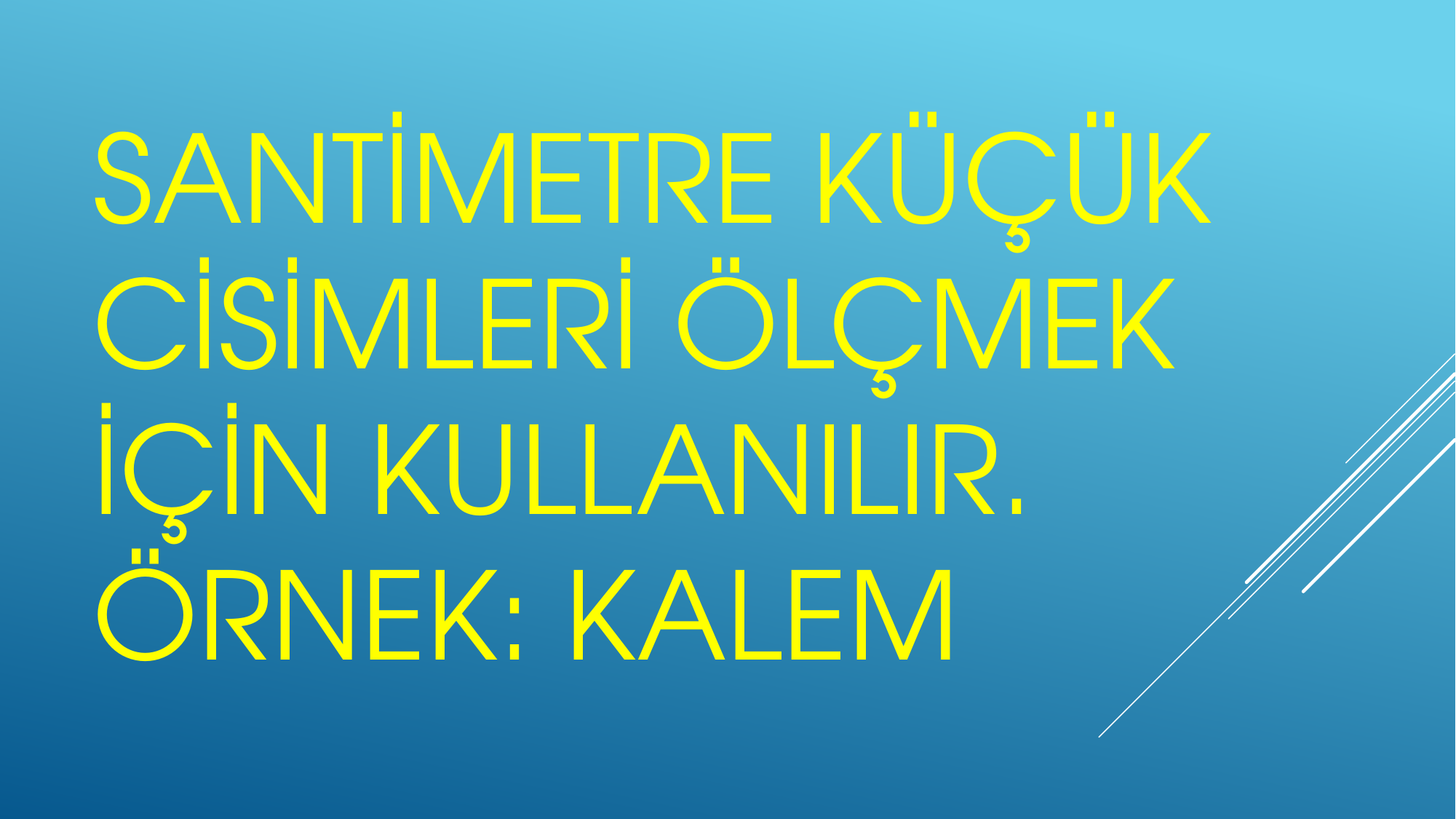

# SANTİMETRE KÜÇÜK CİSİMLERİ ÖLÇMEK İÇİN KULLANILIR. ÖRNEK: KALEM